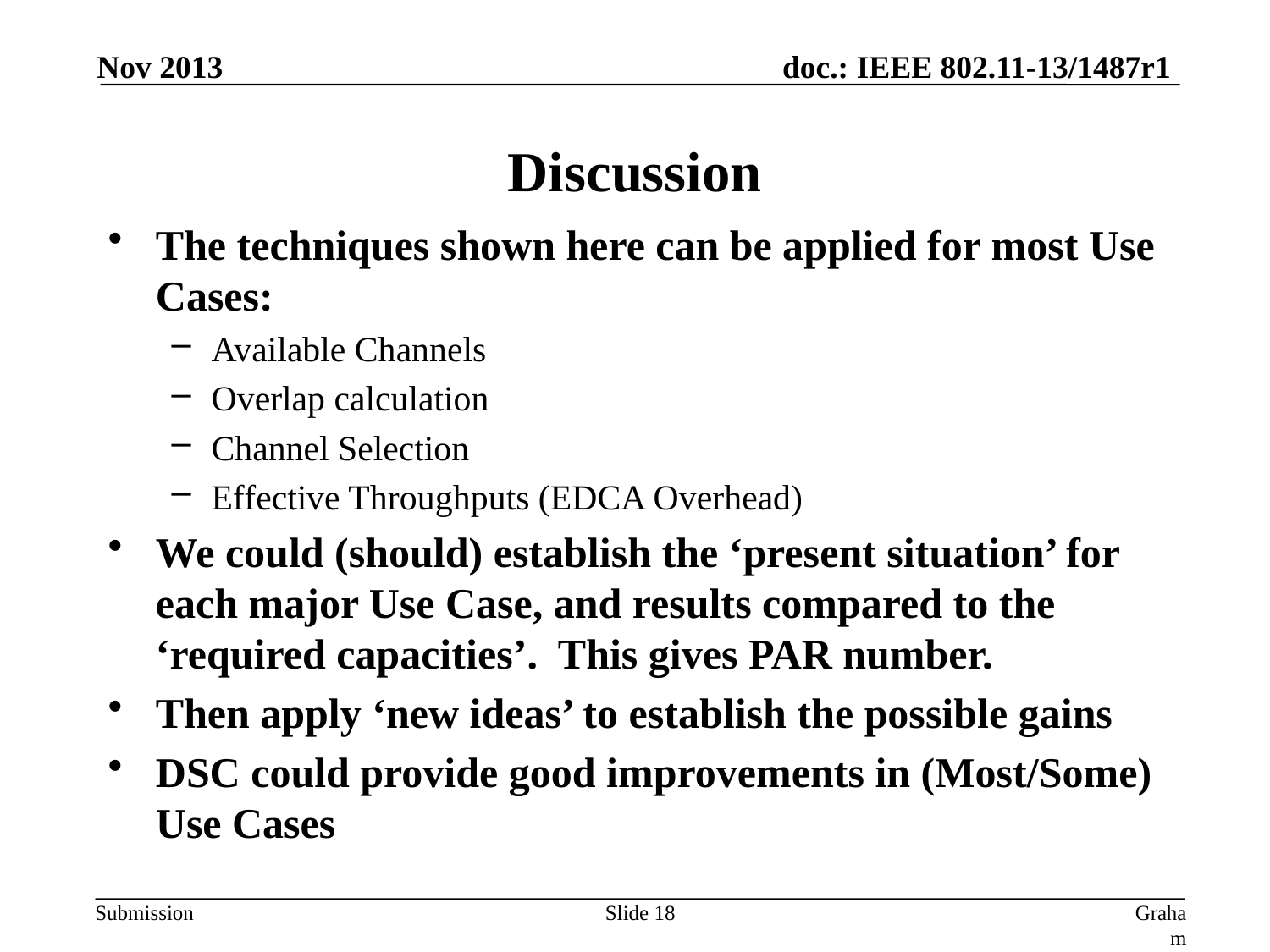

Nov 2013
# Discussion
The techniques shown here can be applied for most Use Cases:
Available Channels
Overlap calculation
Channel Selection
Effective Throughputs (EDCA Overhead)
We could (should) establish the ‘present situation’ for each major Use Case, and results compared to the ‘required capacities’.  This gives PAR number.
Then apply ‘new ideas’ to establish the possible gains
DSC could provide good improvements in (Most/Some) Use Cases

Slide 18
Graham Smith, DSP Group